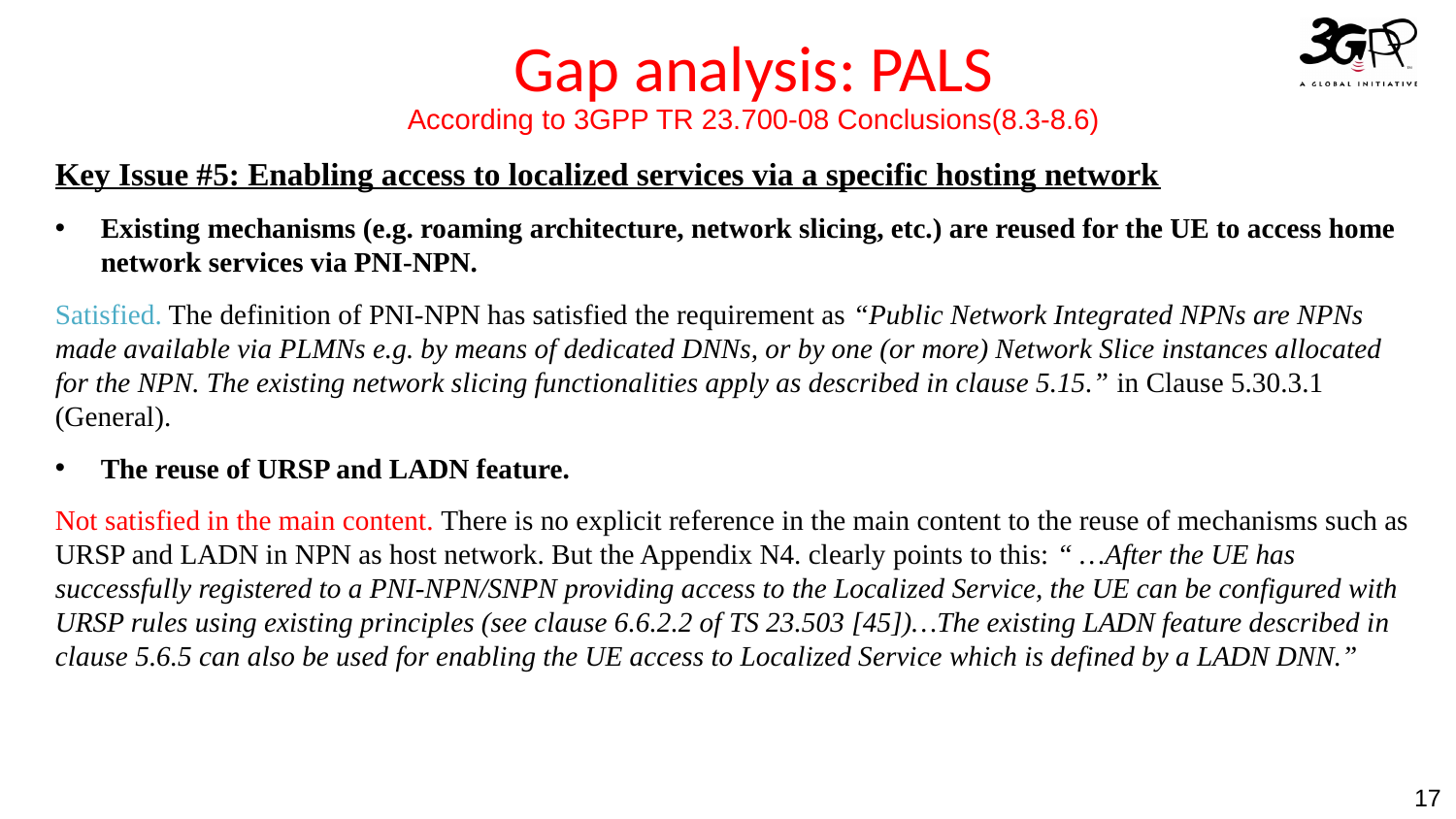

Gap analysis: PALS
According to 3GPP TR 23.700-08 Conclusions(8.3-8.6)
Key Issue #5: Enabling access to localized services via a specific hosting network
Existing mechanisms (e.g. roaming architecture, network slicing, etc.) are reused for the UE to access home network services via PNI-NPN.
Satisfied. The definition of PNI-NPN has satisfied the requirement as “Public Network Integrated NPNs are NPNs made available via PLMNs e.g. by means of dedicated DNNs, or by one (or more) Network Slice instances allocated for the NPN. The existing network slicing functionalities apply as described in clause 5.15.” in Clause 5.30.3.1 (General).
The reuse of URSP and LADN feature.
Not satisfied in the main content. There is no explicit reference in the main content to the reuse of mechanisms such as URSP and LADN in NPN as host network. But the Appendix N4. clearly points to this: “ …After the UE has successfully registered to a PNI-NPN/SNPN providing access to the Localized Service, the UE can be configured with URSP rules using existing principles (see clause 6.6.2.2 of TS 23.503 [45])…The existing LADN feature described in clause 5.6.5 can also be used for enabling the UE access to Localized Service which is defined by a LADN DNN.”